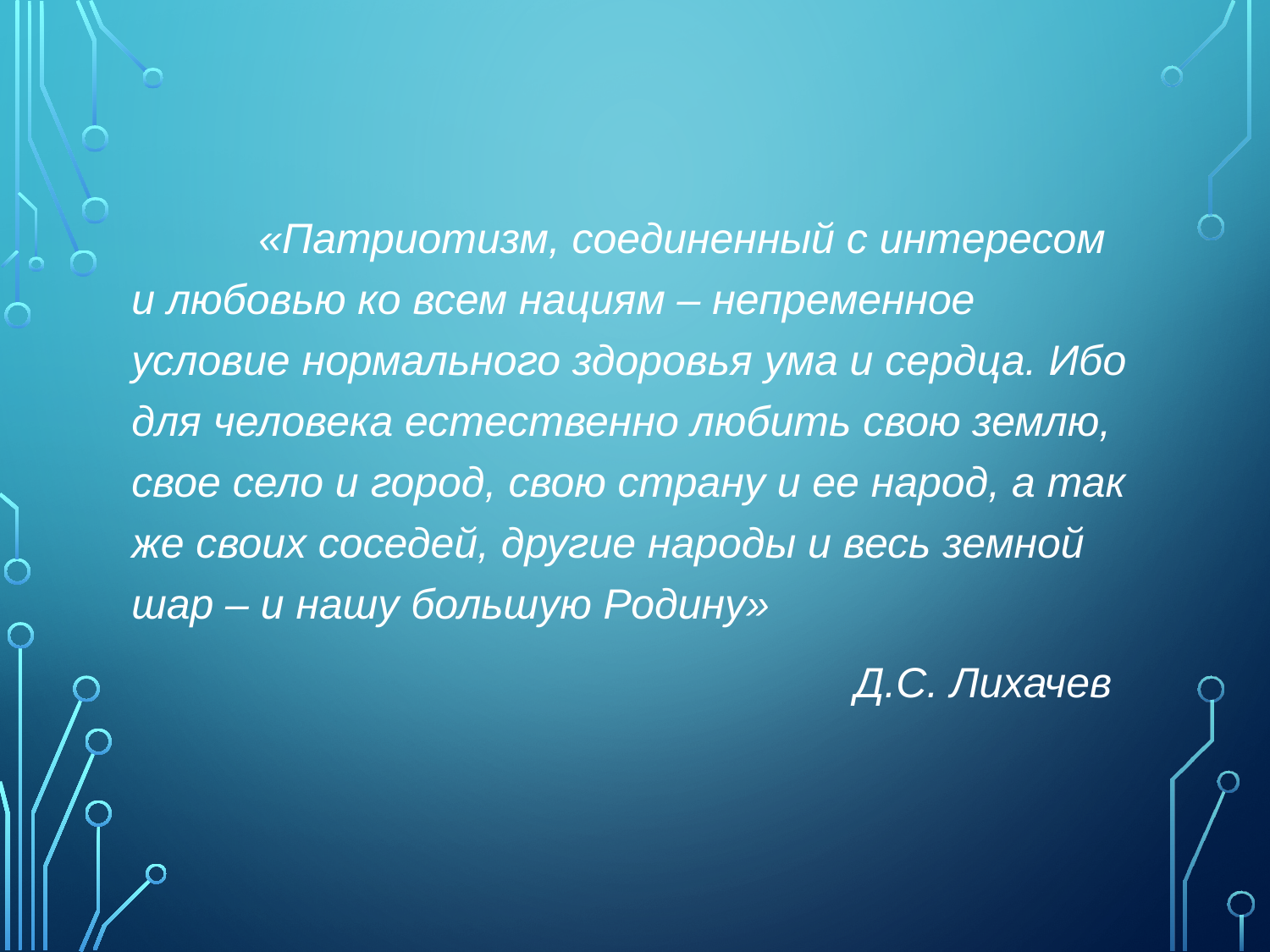

«Патриотизм, соединенный с интересом и любовью ко всем нациям – непременное условие нормального здоровья ума и сердца. Ибо для человека естественно любить свою землю, свое село и город, свою страну и ее народ, а так же своих соседей, другие народы и весь земной шар – и нашу большую Родину»
                                                             Д.С. Лихачев